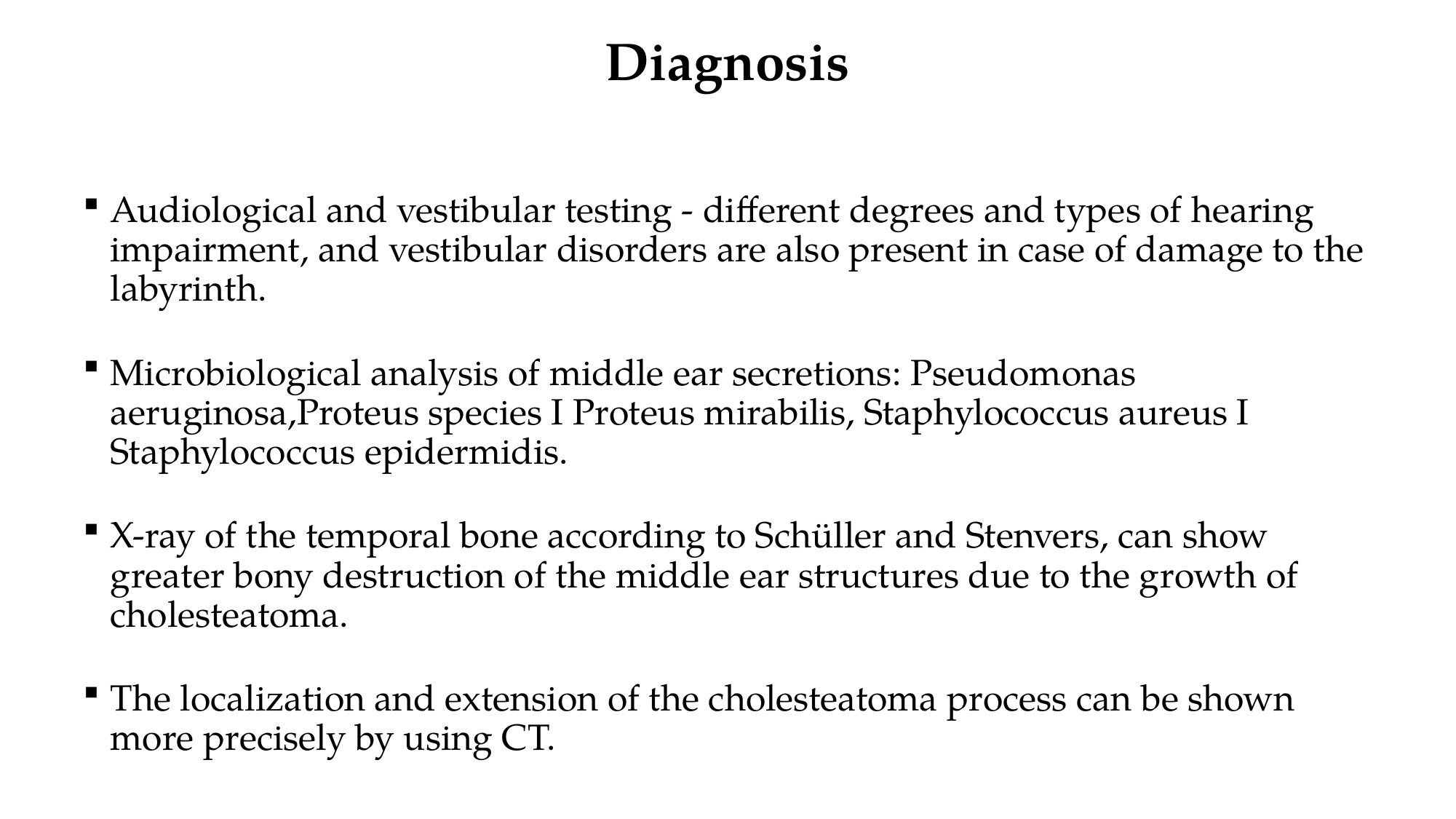

Diagnosis
Audiological and vestibular testing - different degrees and types of hearing impairment, and vestibular disorders are also present in case of damage to the labyrinth.

Microbiological analysis of middle ear secretions: Pseudomonas aeruginosa,Proteus species I Proteus mirabilis, Staphylococcus aureus I Staphylococcus epidermidis.

X-ray of the temporal bone according to Schüller and Stenvers, can show greater bony destruction of the middle ear structures due to the growth of cholesteatoma.

The localization and extension of the cholesteatoma process can be shown more precisely by using CT.